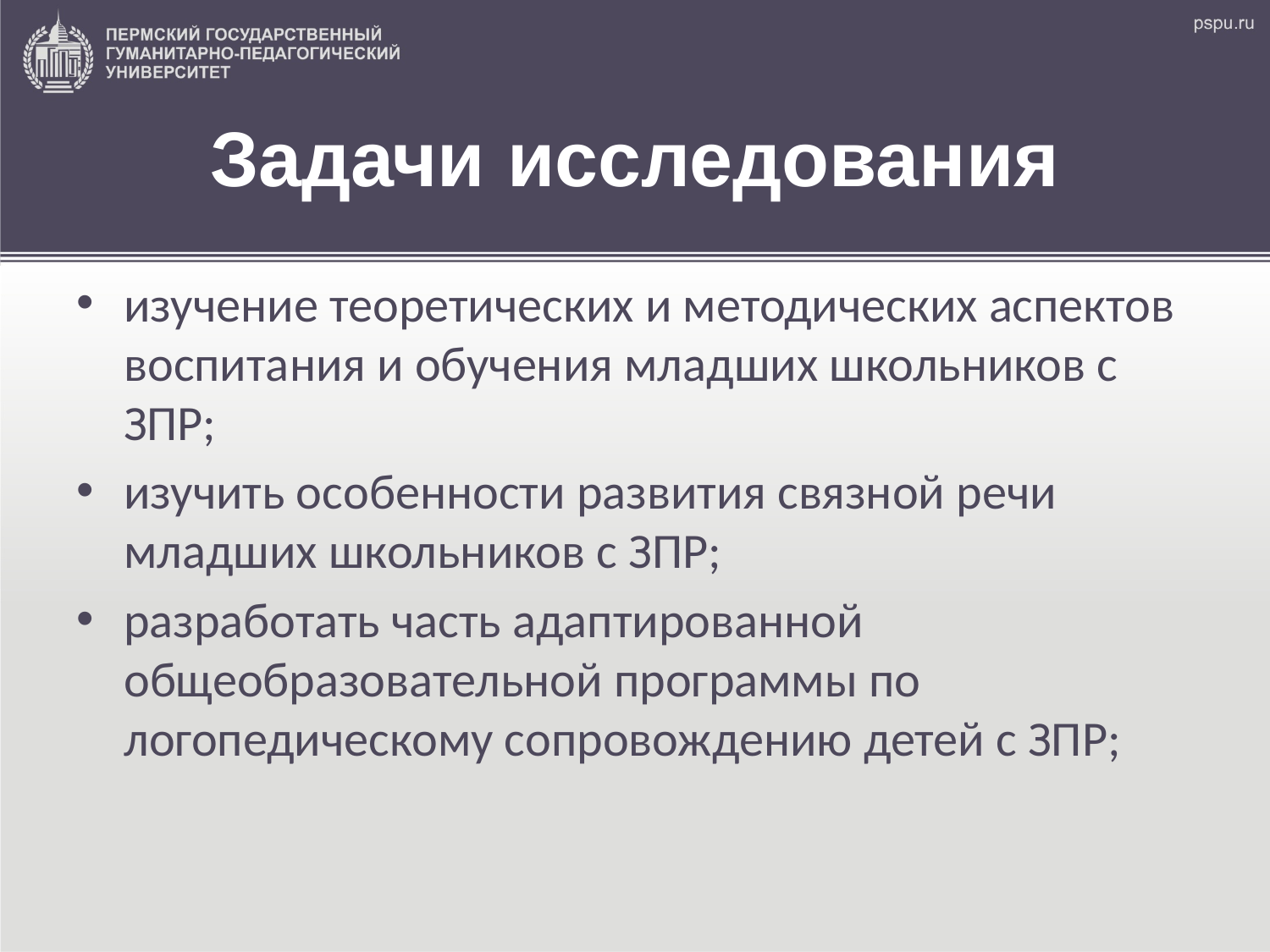

# Задачи исследования
изучение теоретических и методических аспектов воспитания и обучения младших школьников с ЗПР;
изучить особенности развития связной речи  младших школьников с ЗПР;
разработать часть адаптированной общеобразовательной программы по логопедическому сопровождению детей с ЗПР;